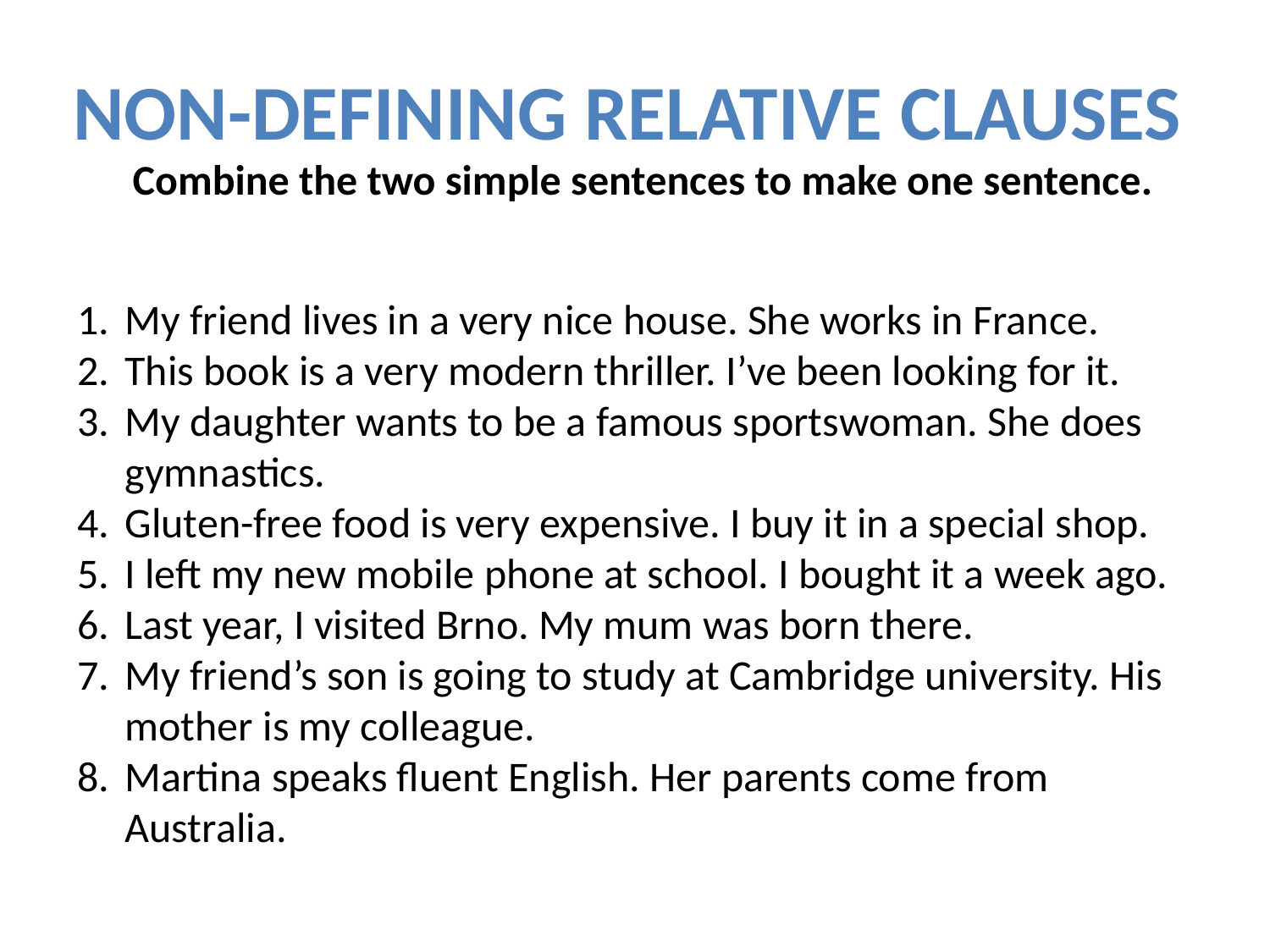

non-Defining relative clauses
Combine the two simple sentences to make one sentence.
My friend lives in a very nice house. She works in France.
This book is a very modern thriller. I’ve been looking for it.
My daughter wants to be a famous sportswoman. She does gymnastics.
Gluten-free food is very expensive. I buy it in a special shop.
I left my new mobile phone at school. I bought it a week ago.
Last year, I visited Brno. My mum was born there.
My friend’s son is going to study at Cambridge university. His mother is my colleague.
Martina speaks fluent English. Her parents come from Australia.